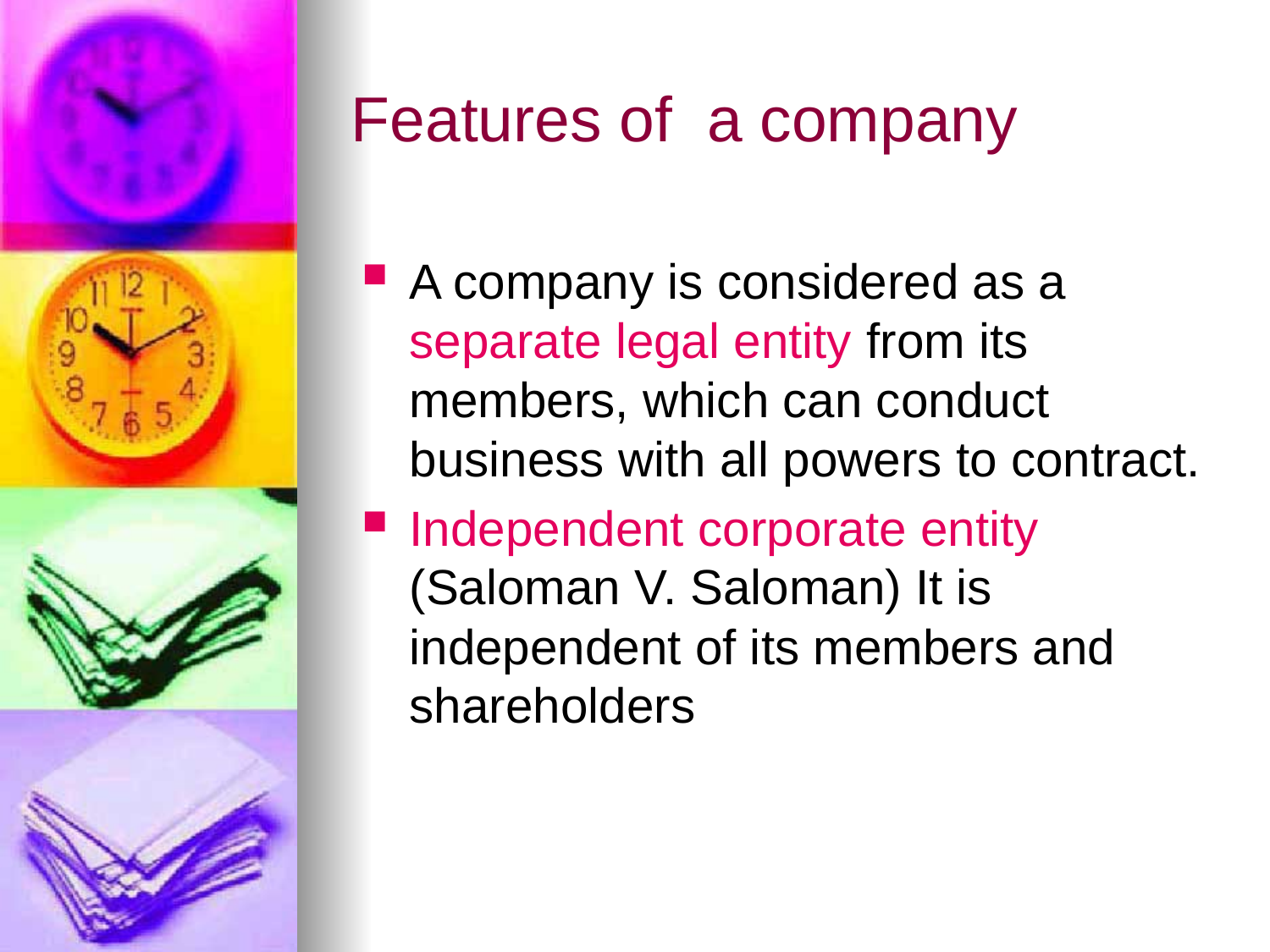

# Features of  a company
A company is considered as a separate legal entity from its members, which can conduct business with all powers to contract.
Independent corporate entity (Saloman V. Saloman) It is independent of its members and shareholders